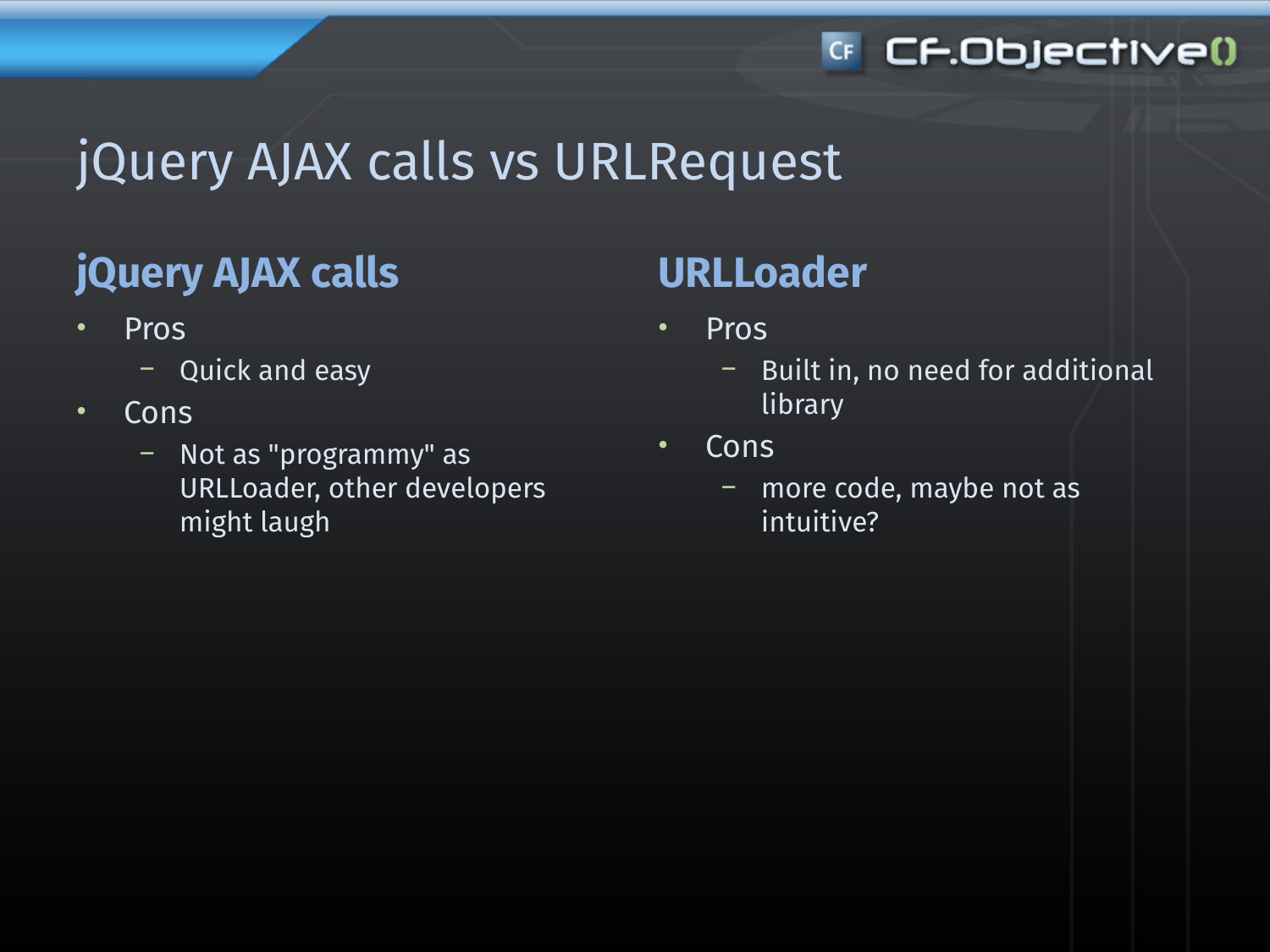

jQuery AJAX calls vs URLRequest
jQuery AJAX calls
URLLoader
Pros
Quick and easy
Cons
Not as "programmy" as URLLoader, other developers might laugh
Pros
Built in, no need for additional library
Cons
more code, maybe not as intuitive?